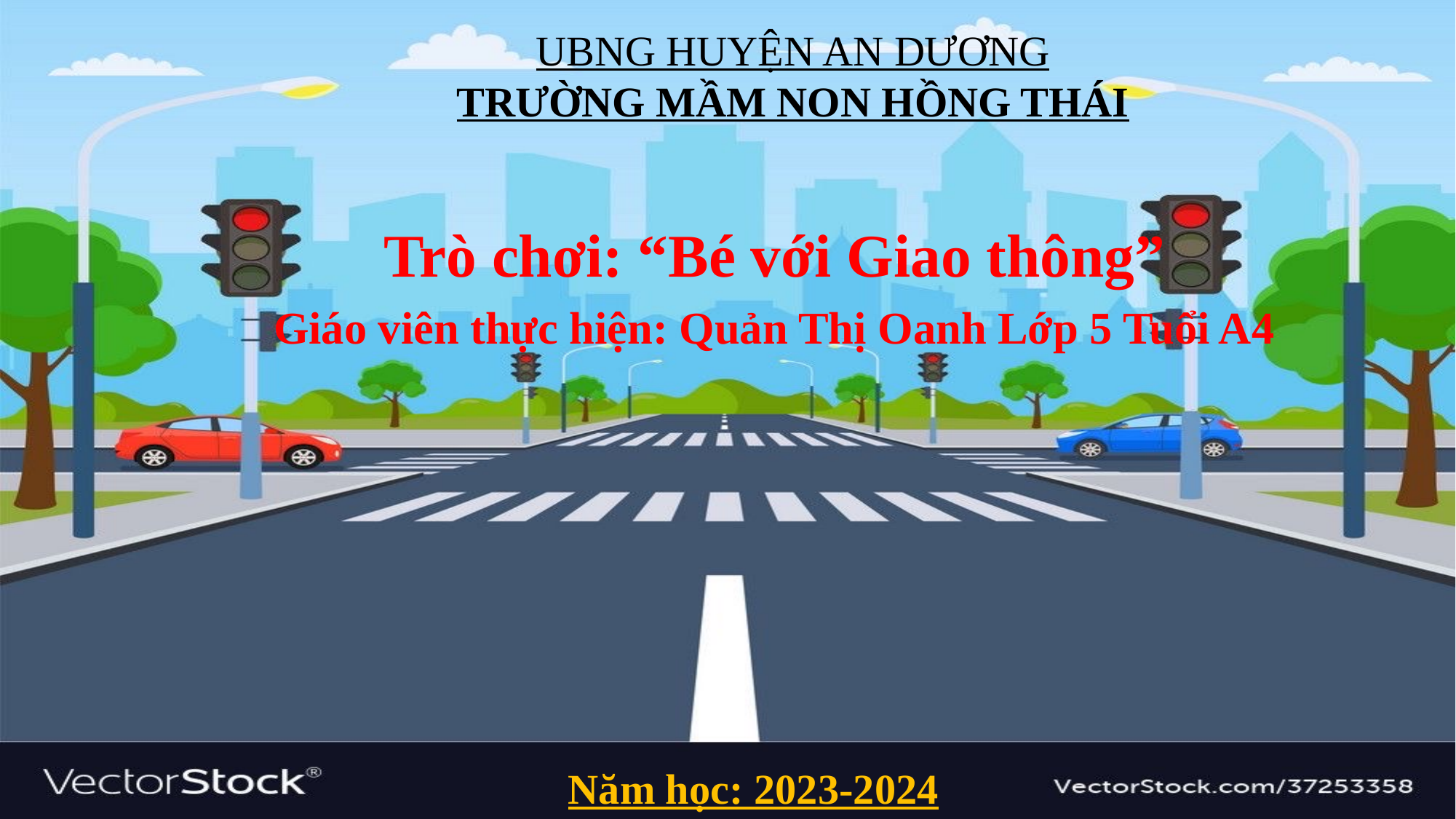

UBNG HUYỆN AN DƯƠNG
TRƯỜNG MẦM NON HỒNG THÁI
Trò chơi: “Bé với Giao thông”
Giáo viên thực hiện: Quản Thị Oanh Lớp 5 Tuổi A4
Năm học: 2023-2024